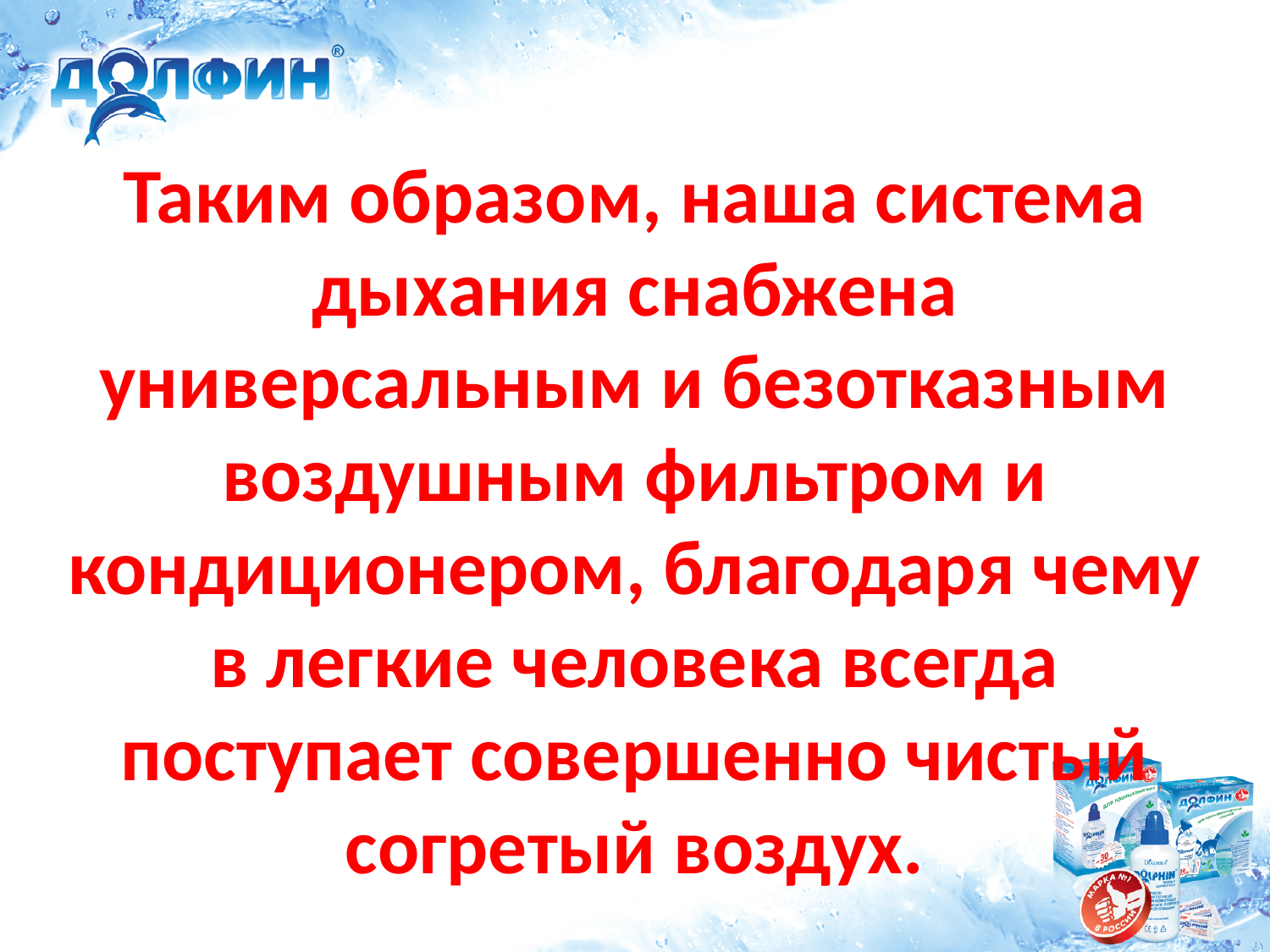

# Таким образом, наша система дыхания снабжена универсальным и безотказным воздушным фильтром и кондиционером, благодаря чему в легкие человека всегда поступает совершенно чистый согретый воздух.